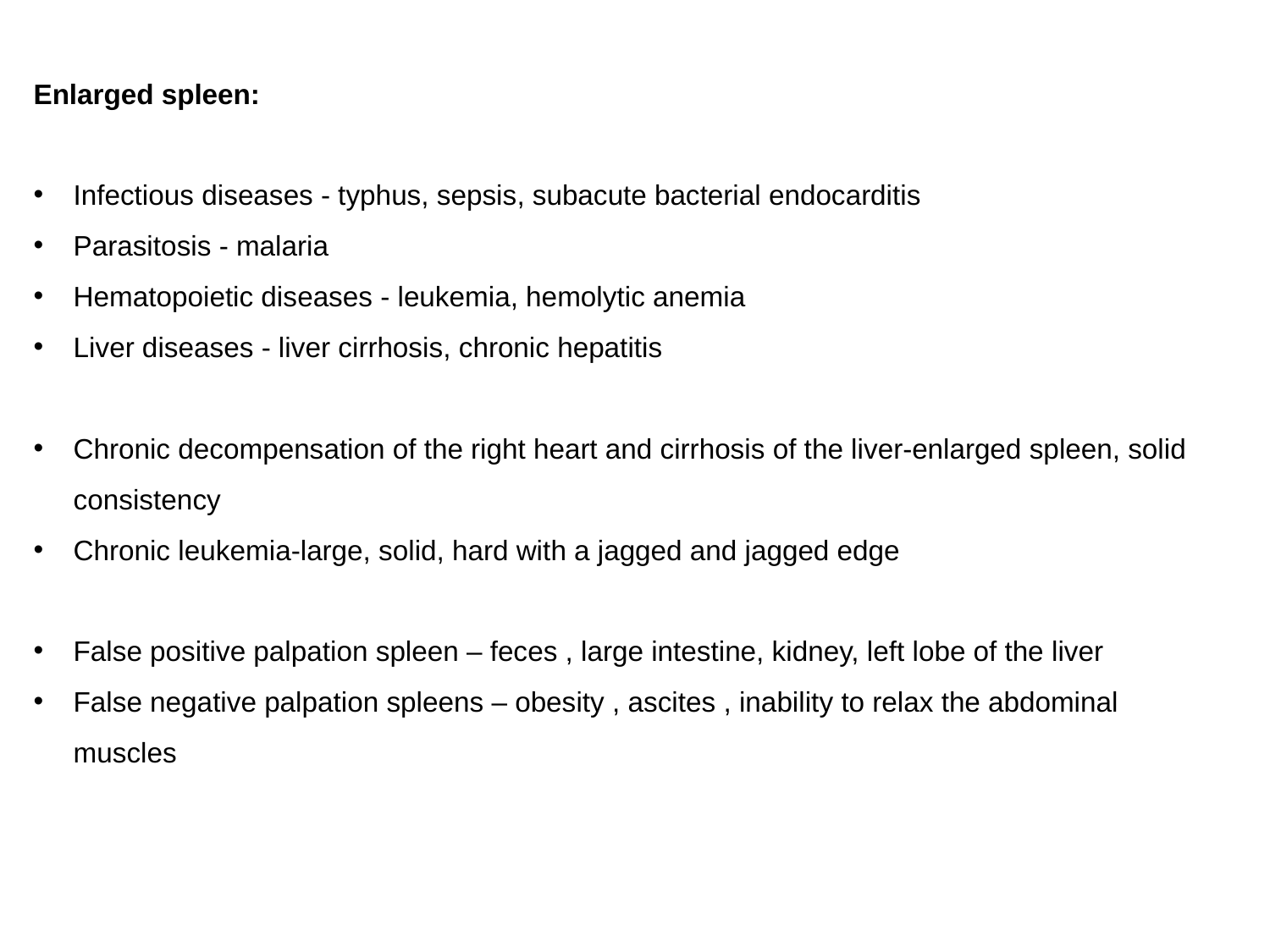

Enlarged spleen:

Infectious diseases - typhus, sepsis, subacute bacterial endocarditis
Parasitosis - malaria
Hematopoietic diseases - leukemia, hemolytic anemia
Liver diseases - liver cirrhosis, chronic hepatitis

Chronic decompensation of the right heart and cirrhosis of the liver-enlarged spleen, solid consistency
Chronic leukemia-large, solid, hard with a jagged and jagged edge

False positive palpation spleen – feces , large intestine, kidney, left lobe of the liver
False negative palpation spleens – obesity , ascites , inability to relax the abdominal muscles